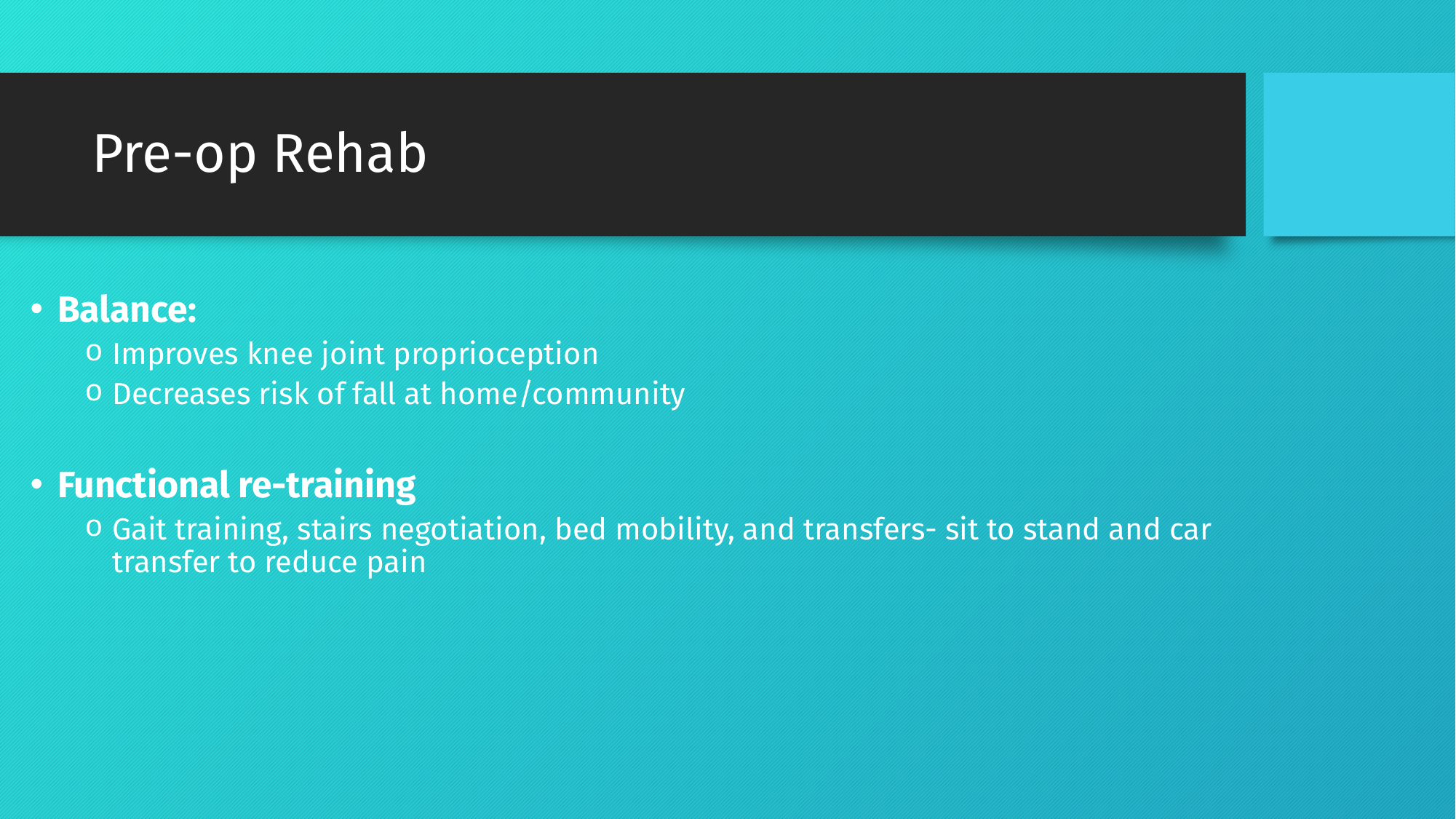

# Pre-op Rehab
Balance:
Improves knee joint proprioception
Decreases risk of fall at home/community

Functional re-training
Gait training, stairs negotiation, bed mobility, and transfers- sit to stand and car transfer to reduce pain